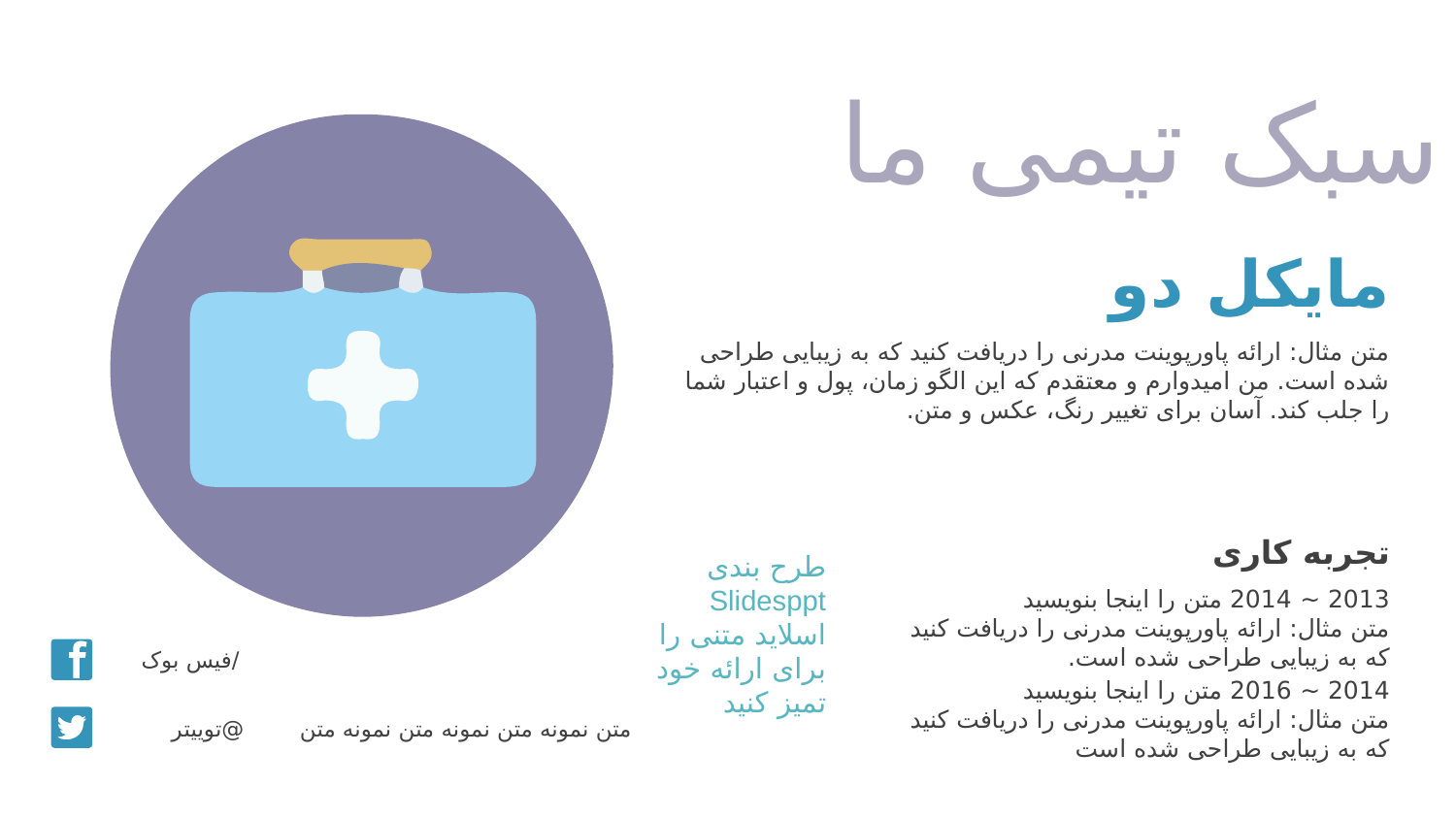

سبک تیمی ما

مایکل دو

متن مثال: ارائه پاورپوینت مدرنی را دریافت کنید که به زیبایی طراحی شده است. من امیدوارم و معتقدم که این الگو زمان، پول و اعتبار شما را جلب کند. آسان برای تغییر رنگ، عکس و متن.

تجربه کاری
طرح بندی Slidesppt
اسلاید متنی را برای ارائه خود تمیز کنید
2013 ~ 2014 متن را اینجا بنویسید
متن مثال: ارائه پاورپوینت مدرنی را دریافت کنید که به زیبایی طراحی شده است.
/فیس بوک

@توییتر
متن نمونه متن نمونه متن نمونه متن
2014 ~ 2016 متن را اینجا بنویسید
متن مثال: ارائه پاورپوینت مدرنی را دریافت کنید که به زیبایی طراحی شده است